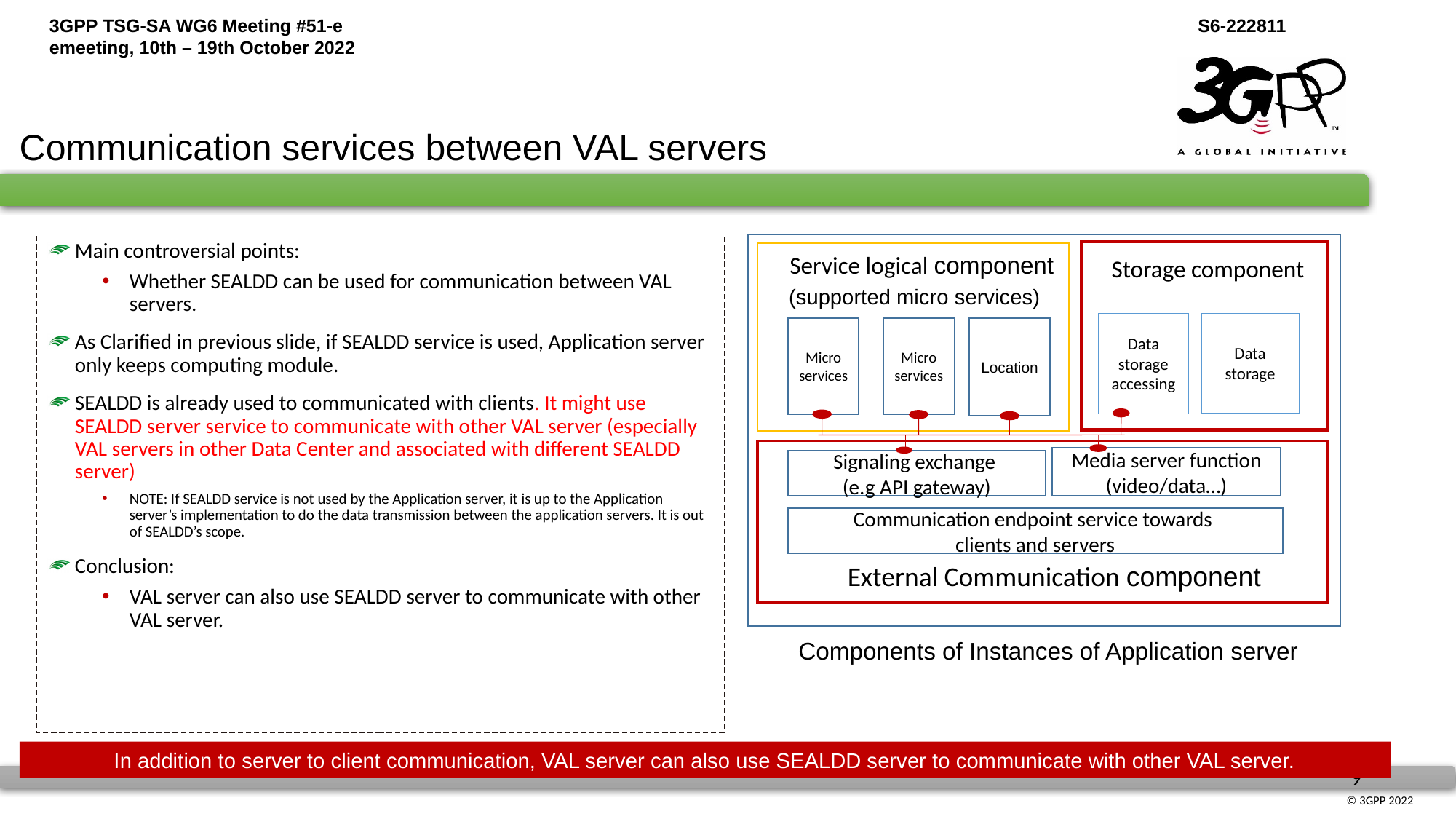

Communication services between VAL servers
Main controversial points:
Whether SEALDD can be used for communication between VAL servers.
As Clarified in previous slide, if SEALDD service is used, Application server only keeps computing module.
SEALDD is already used to communicated with clients. It might use SEALDD server service to communicate with other VAL server (especially VAL servers in other Data Center and associated with different SEALDD server)
NOTE: If SEALDD service is not used by the Application server, it is up to the Application server’s implementation to do the data transmission between the application servers. It is out of SEALDD’s scope.
Conclusion:
VAL server can also use SEALDD server to communicate with other VAL server.

Service logical component
Storage component
(supported micro services)
Data storage accessing
Data storage
Micro services
Location
Micro services

Media server function (video/data…)
Signaling exchange
(e.g API gateway)
Communication endpoint service towards
clients and servers
External Communication component
Components of Instances of Application server
In addition to server to client communication, VAL server can also use SEALDD server to communicate with other VAL server.